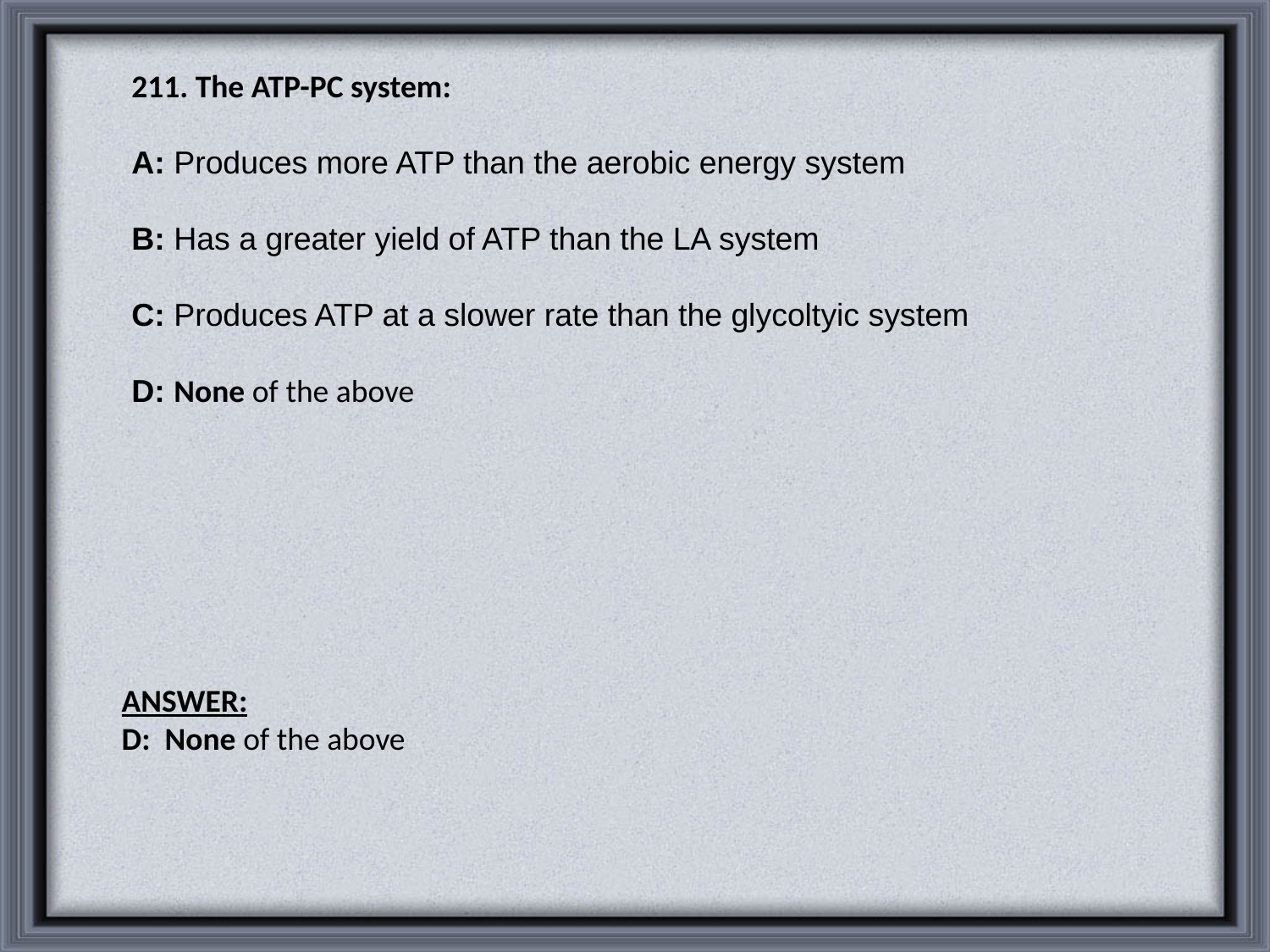

211. The ATP-PC system:
A: Produces more ATP than the aerobic energy system

B: Has a greater yield of ATP than the LA system

C: Produces ATP at a slower rate than the glycoltyic system

D: None of the above

ANSWER:
D:  None of the above